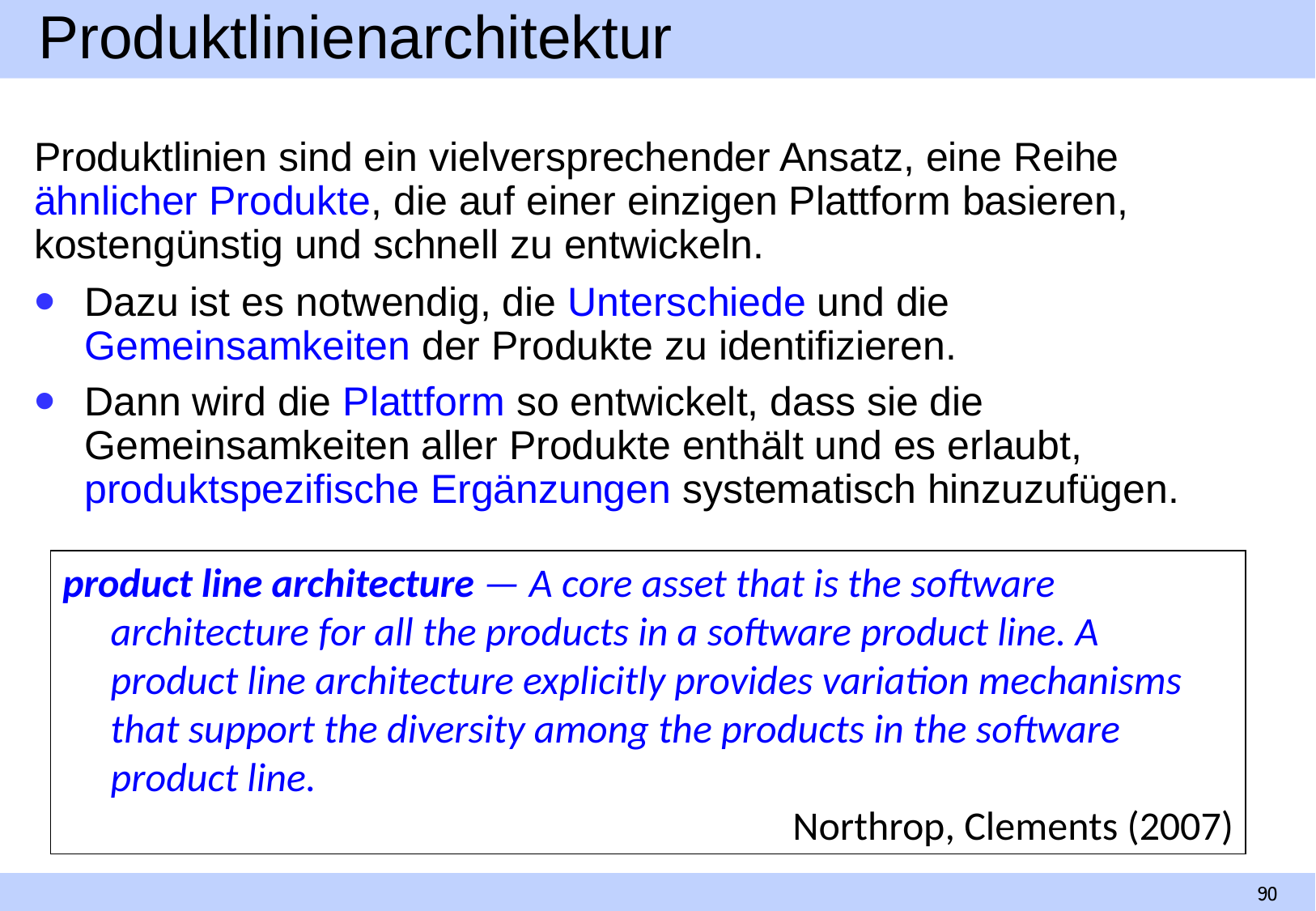

# Produktlinienarchitektur
Produktlinien sind ein vielversprechender Ansatz, eine Reihe ähnlicher Produkte, die auf einer einzigen Plattform basieren, kostengünstig und schnell zu entwickeln.
Dazu ist es notwendig, die Unterschiede und die Gemeinsamkeiten der Produkte zu identifizieren.
Dann wird die Plattform so entwickelt, dass sie die Gemeinsamkeiten aller Produkte enthält und es erlaubt, produktspezifische Ergänzungen systematisch hinzuzufügen.
product line architecture — A core asset that is the software architecture for all the products in a software product line. A product line architecture explicitly provides variation mechanisms that support the diversity among the products in the software product line.
Northrop, Clements (2007)
90